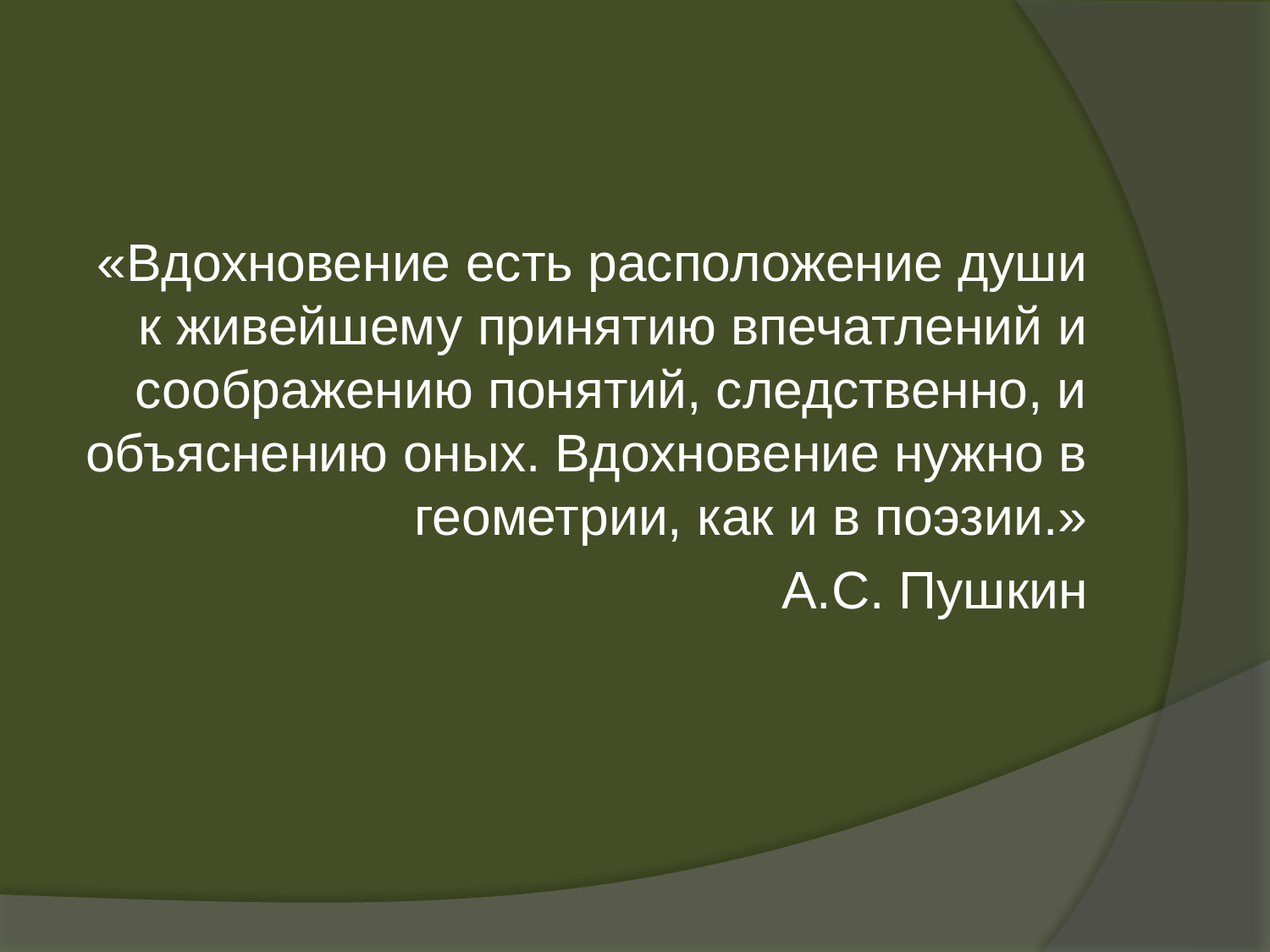

«Вдохновение есть расположение души к живейшему принятию впечатлений и соображению понятий, следственно, и объяснению оных. Вдохновение нужно в геометрии, как и в поэзии.»
А.С. Пушкин